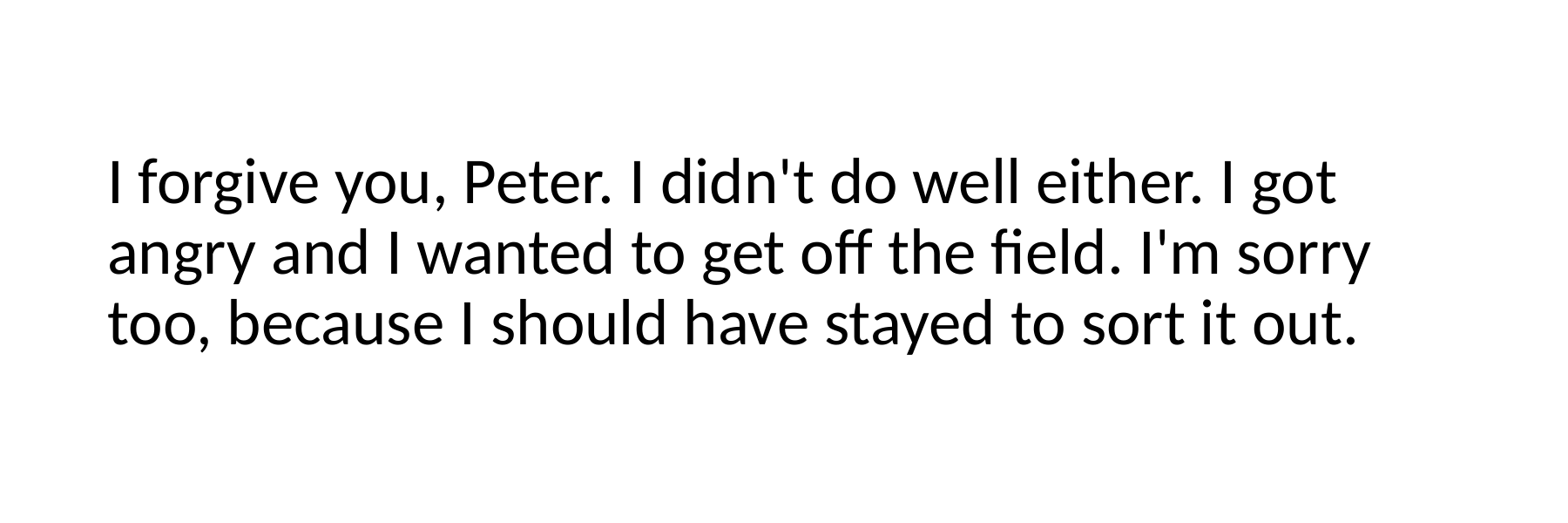

I forgive you, Peter. I didn't do well either. I got angry and I wanted to get off the field. I'm sorry too, because I should have stayed to sort it out.